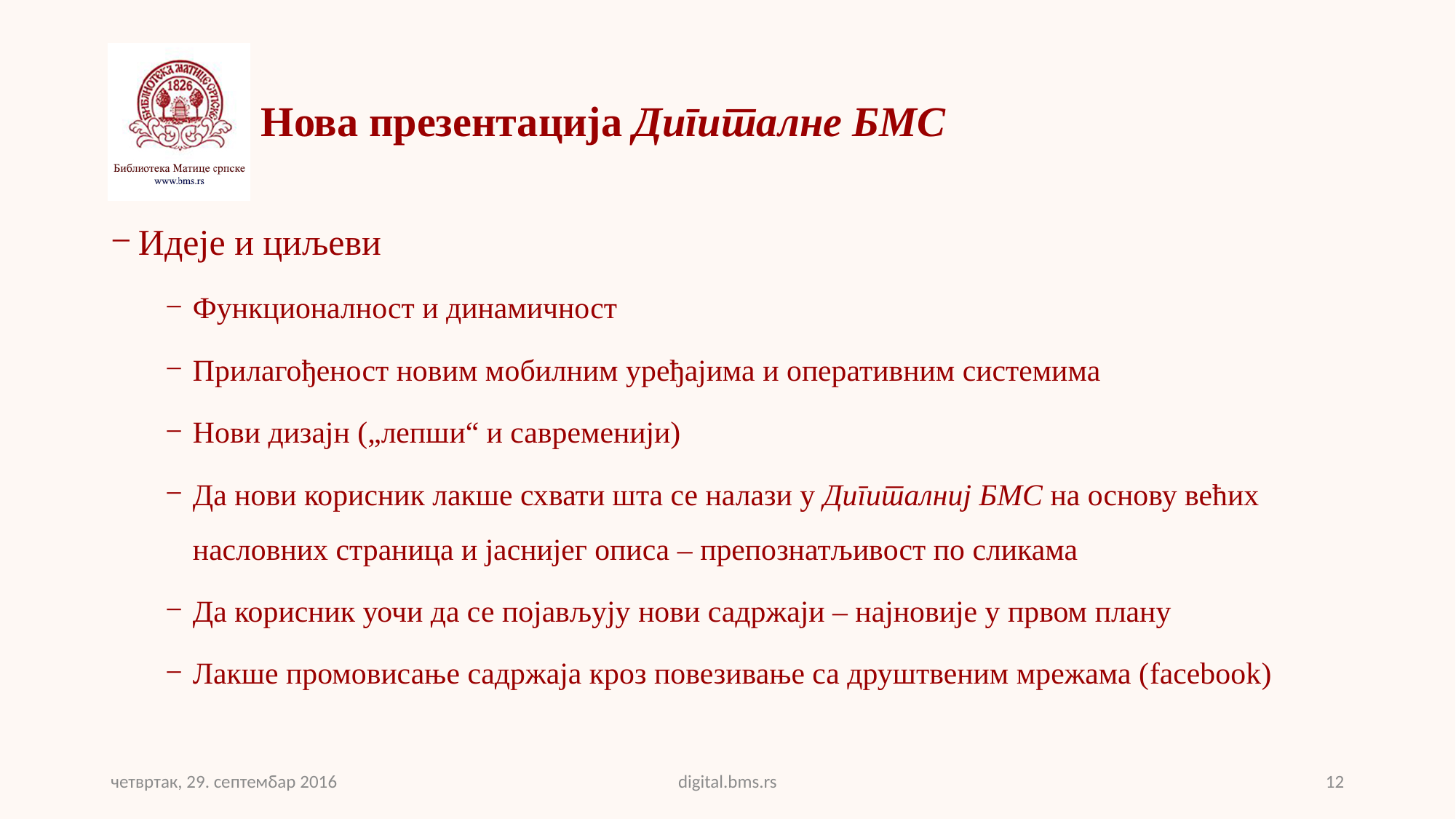

# Нова презентација Дигиталне БМС
Идеје и циљеви
Функционалност и динамичност
Прилагођеност новим мобилним уређајима и оперативним системима
Нови дизајн („лепши“ и савременији)
Да нови корисник лакше схвати шта се налази у Дигиталниј БМС на основу већих насловних страница и јаснијег описа – препознатљивост по сликама
Да корисник уочи да се појављују нови садржаји – најновије у првом плану
Лакше промовисање садржаја кроз повезивање са друштвеним мрежама (facebook)

четвртак, 29. септембар 2016
digital.bms.rs
12